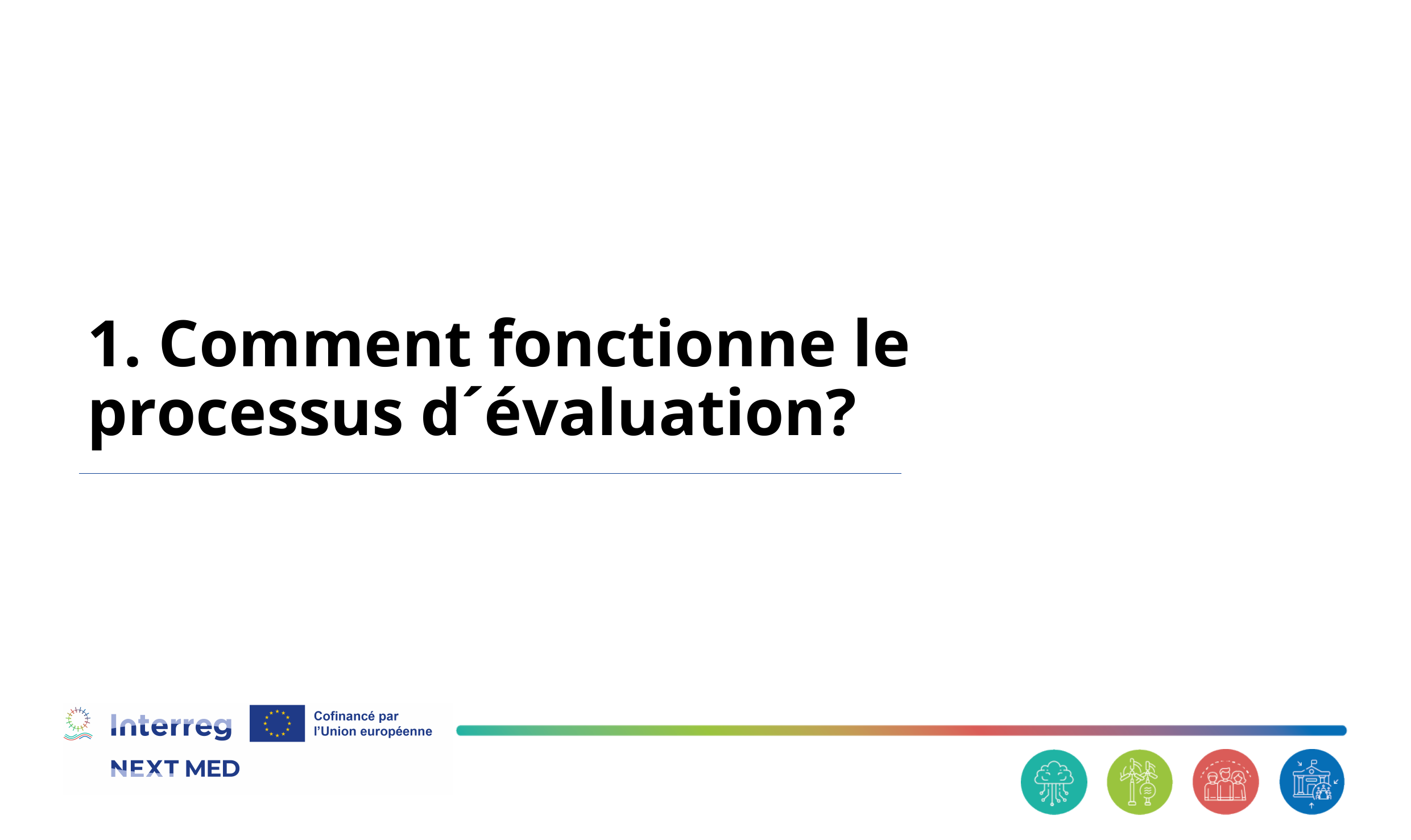

# 1. Comment fonctionne le processus d´évaluation?
02/21/2024